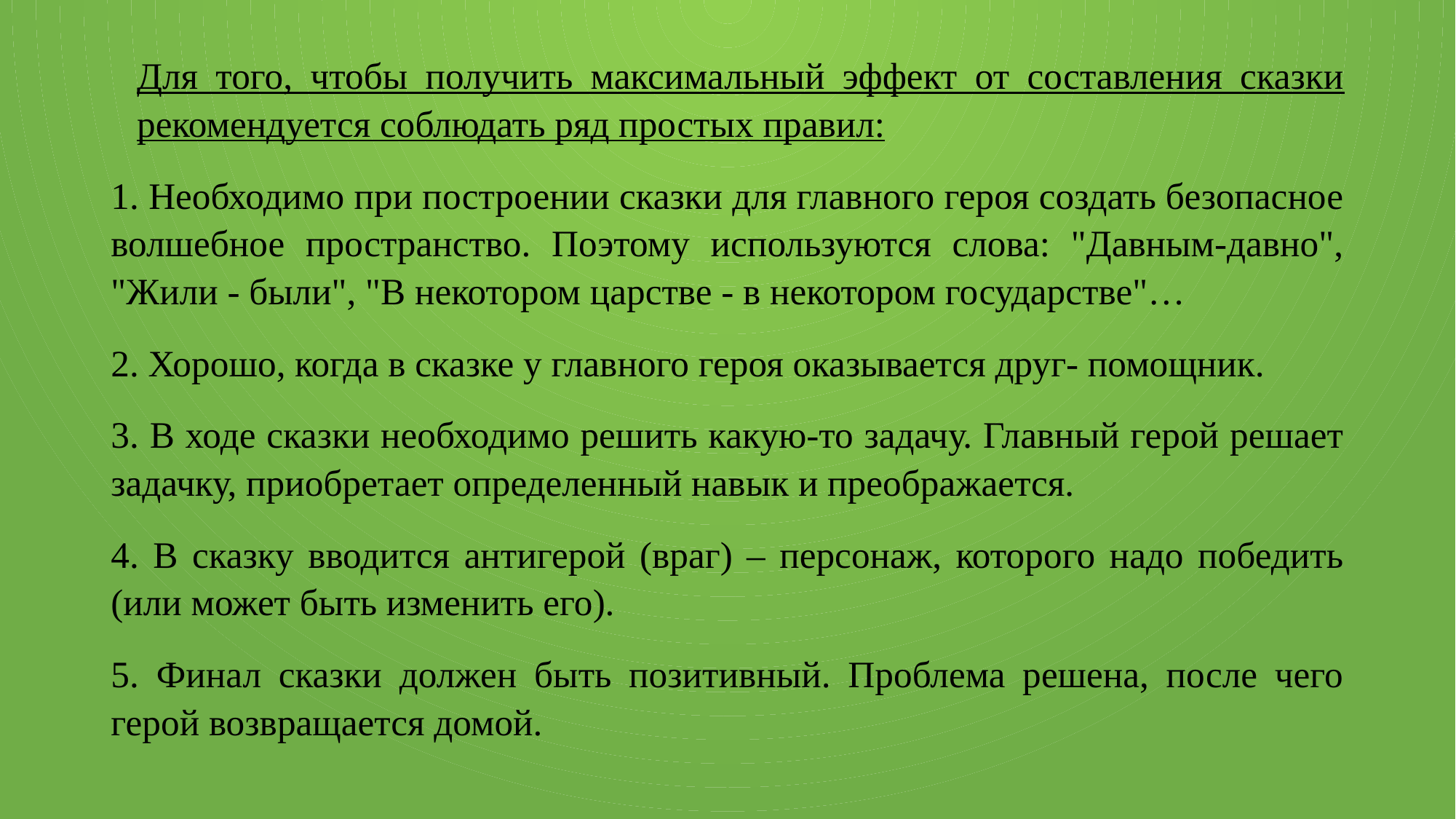

Для того, чтобы получить максимальный эффект от составления сказки рекомендуется соблюдать ряд простых правил:
1. Необходимо при построении сказки для главного героя создать безопасное волшебное пространство. Поэтому используются слова: "Давным-давно", "Жили - были", "В некотором царстве - в некотором государстве"…
2. Хорошо, когда в сказке у главного героя оказывается друг- помощник.
3. В ходе сказки необходимо решить какую-то задачу. Главный герой решает задачку, приобретает определенный навык и преображается.
4. В сказку вводится антигерой (враг) – персонаж, которого надо победить (или может быть изменить его).
5. Финал сказки должен быть позитивный. Проблема решена, после чего герой возвращается домой.

#